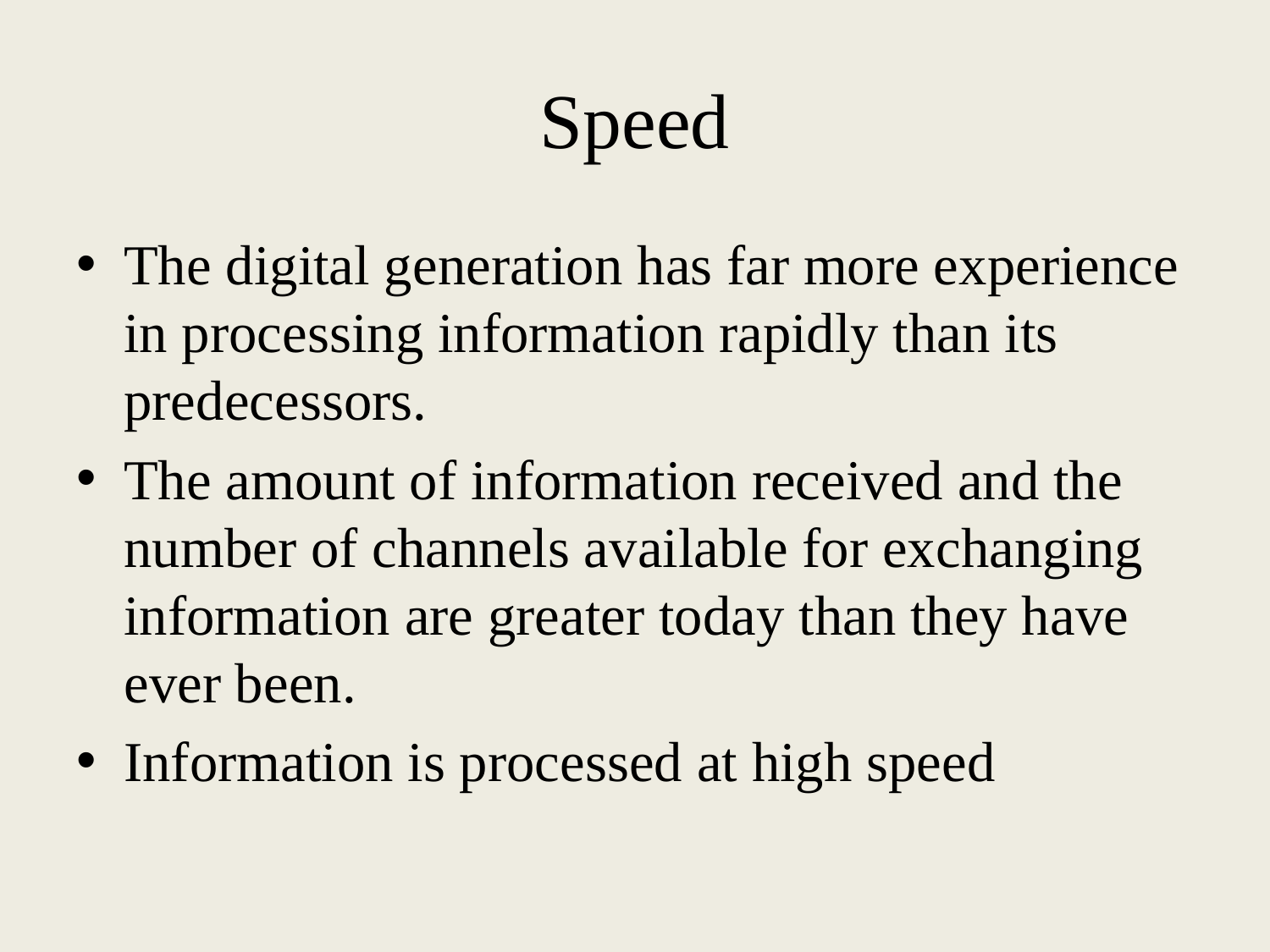

# Speed
The digital generation has far more experience in processing information rapidly than its predecessors.
The amount of information received and the number of channels available for exchanging information are greater today than they have ever been.
Information is processed at high speed